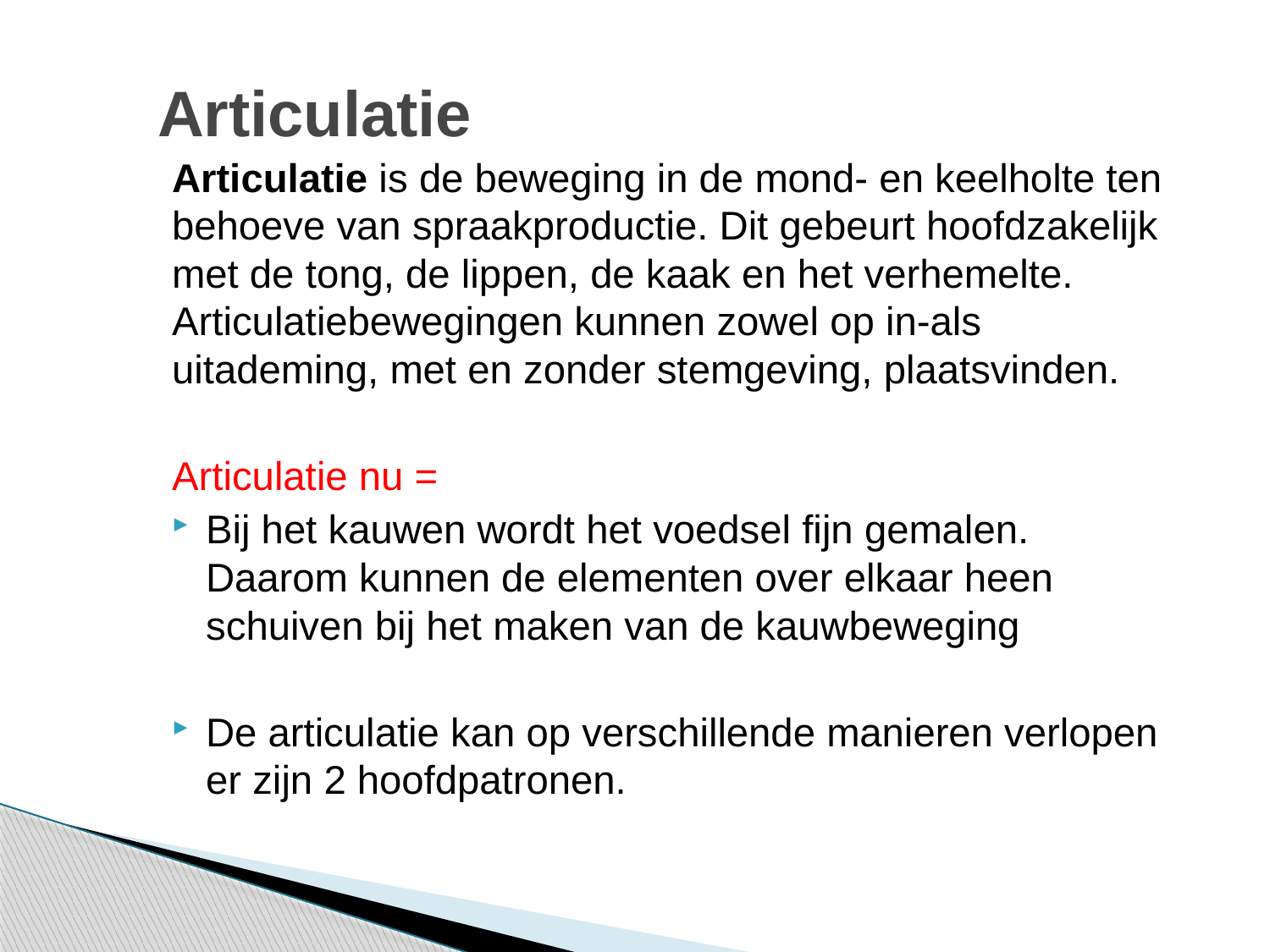

# Articulatie
Articulatie is de beweging in de mond- en keelholte ten behoeve van spraakproductie. Dit gebeurt hoofdzakelijk met de tong, de lippen, de kaak en het verhemelte. Articulatiebewegingen kunnen zowel op in-als uitademing, met en zonder stemgeving, plaatsvinden.

Articulatie nu =
Bij het kauwen wordt het voedsel fijn gemalen. Daarom kunnen de elementen over elkaar heen schuiven bij het maken van de kauwbeweging

De articulatie kan op verschillende manieren verlopen er zijn 2 hoofdpatronen.